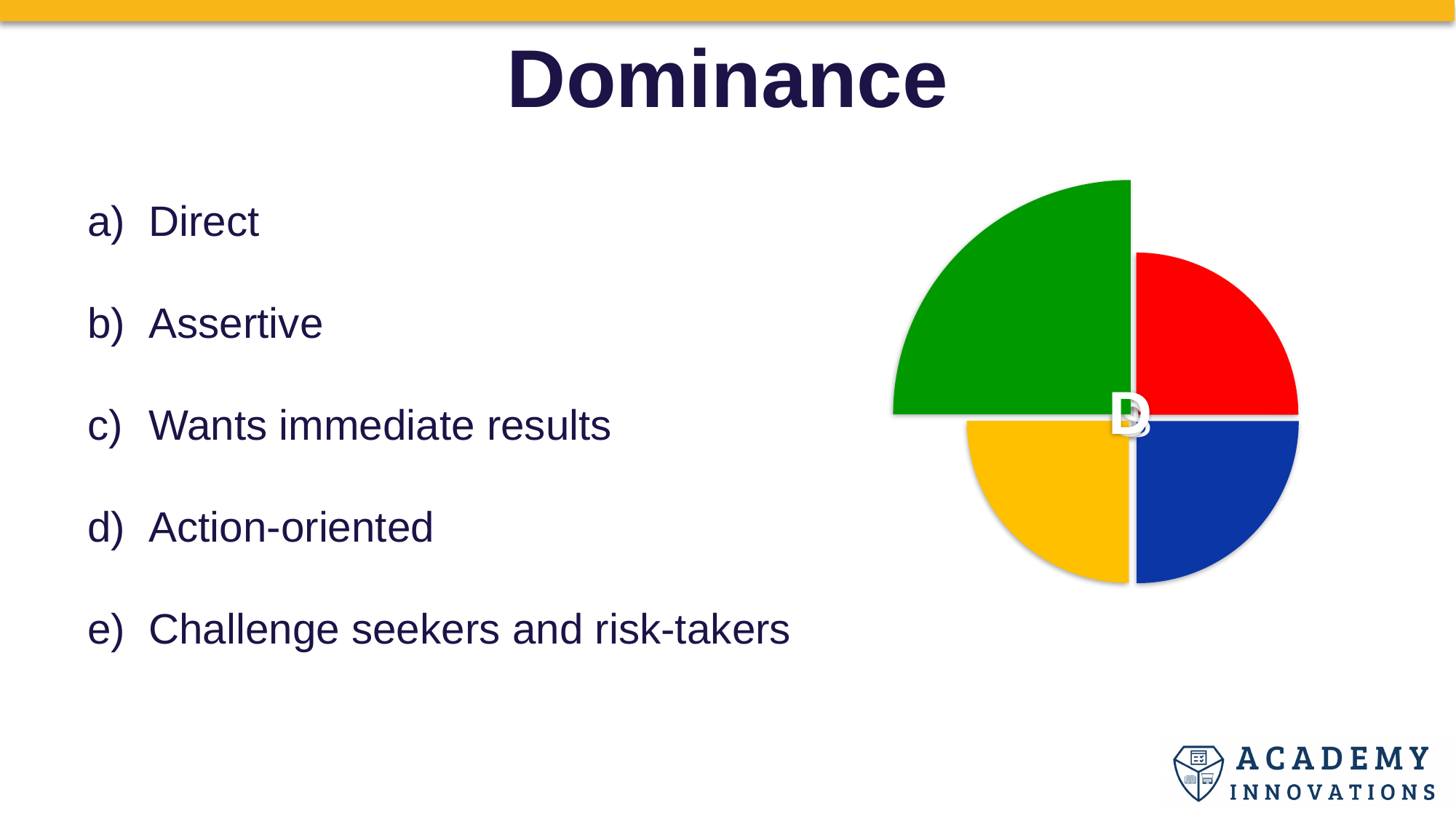

Dominance
Direct
Assertive
Wants immediate results
Action-oriented
Challenge seekers and risk-takers
I
S
C
D